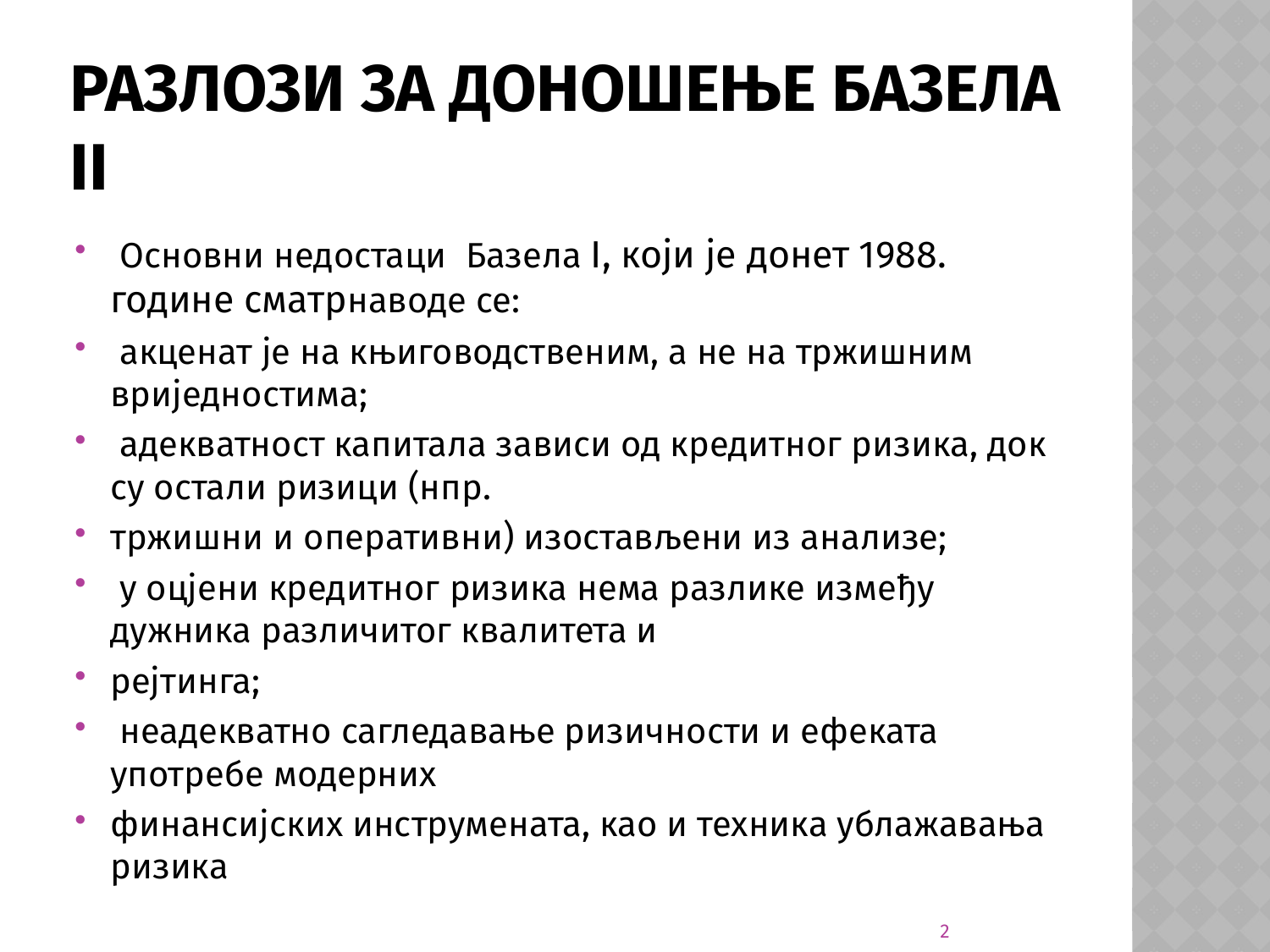

# Разлози за доношење базела II
 Основни недостаци  Базела I, који је донет 1988. године сматрнаводе се:
 акценат је на књиговодственим, а не на тржишним вриједностима;
 адекватност капитала зависи од кредитног ризика, док су остали ризици (нпр.
тржишни и оперативни) изостављени из анализе;
 у оцјени кредитног ризика нема разлике између дужника различитог квалитета и
рејтинга;
 неадекватно сагледавање ризичности и ефеката употребе модерних
финансијских инструмената, као и техника ублажавања ризика
2